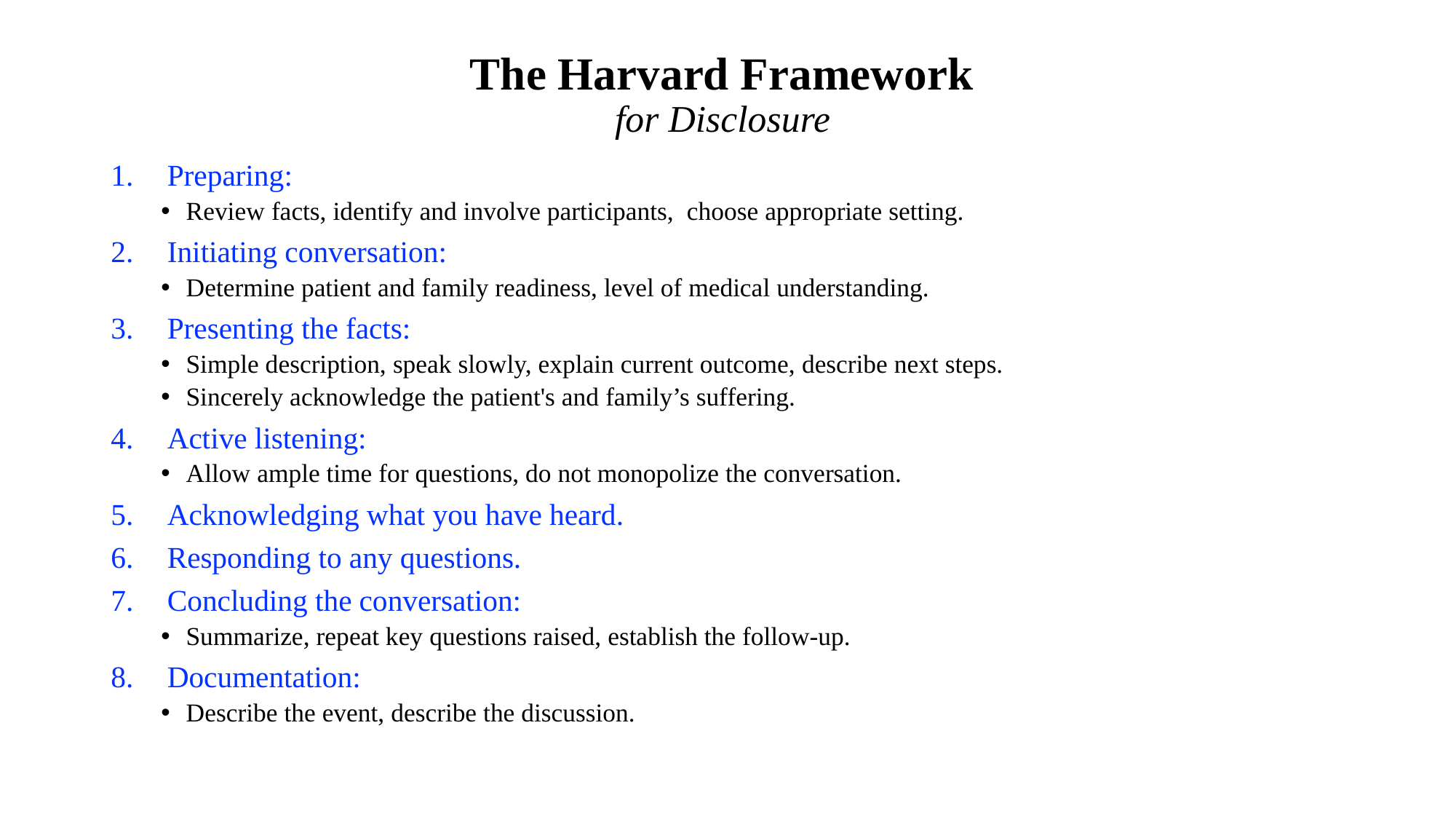

# The Harvard Framework for Disclosure
Preparing:
Review facts, identify and involve participants,  choose appropriate setting.
Initiating conversation:
Determine patient and family readiness, level of medical understanding.
Presenting the facts:
Simple description, speak slowly, explain current outcome, describe next steps.
Sincerely acknowledge the patient's and family’s suffering.
Active listening:
Allow ample time for questions, do not monopolize the conversation.
Acknowledging what you have heard.
Responding to any questions.
Concluding the conversation:
Summarize, repeat key questions raised, establish the follow-up.
Documentation:
Describe the event, describe the discussion.